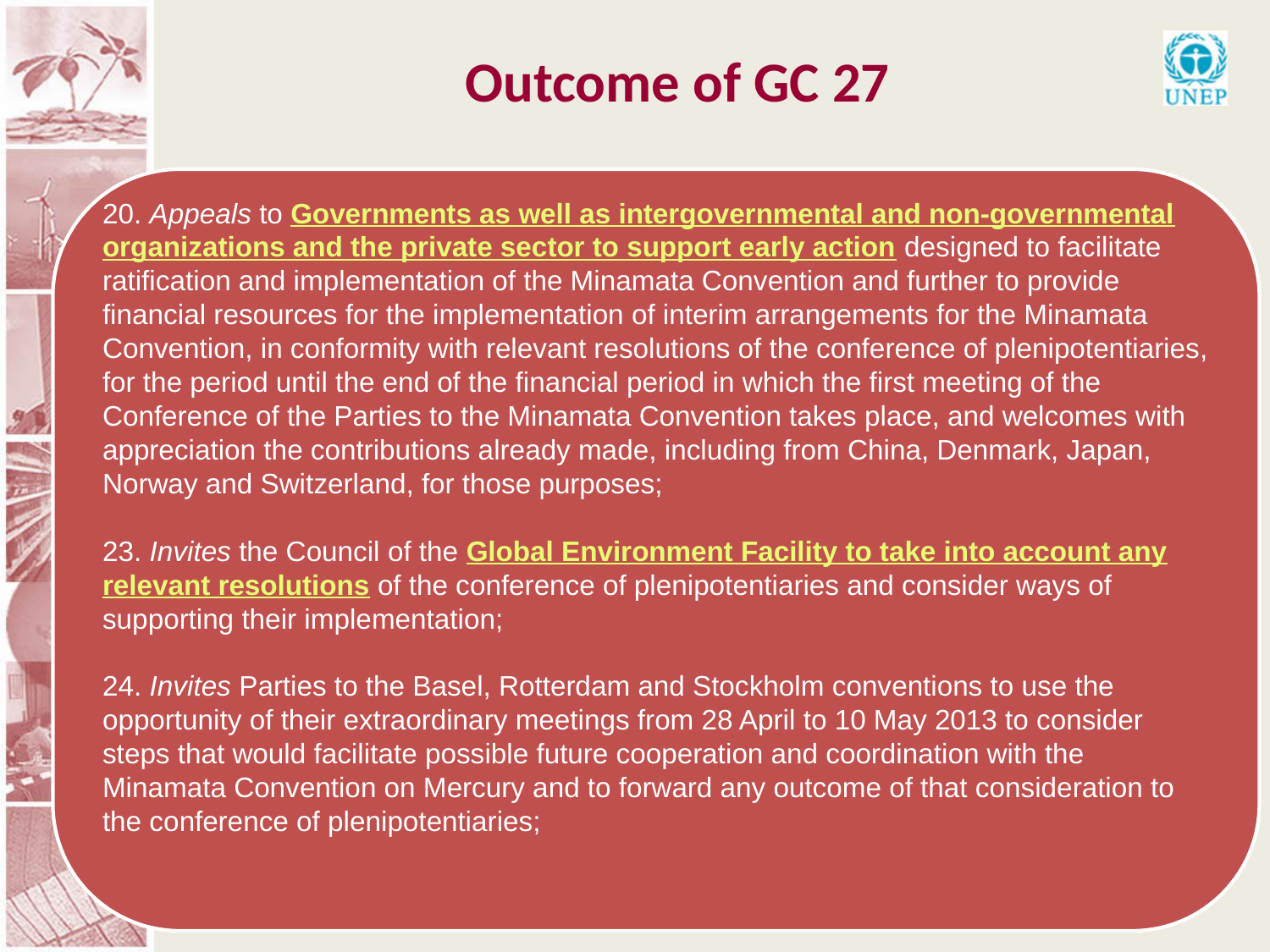

Outcome of GC 27
20. Appeals to Governments as well as intergovernmental and non-governmental organizations and the private sector to support early action designed to facilitate ratification and implementation of the Minamata Convention and further to provide financial resources for the implementation of interim arrangements for the Minamata Convention, in conformity with relevant resolutions of the conference of plenipotentiaries, for the period until the end of the financial period in which the first meeting of the Conference of the Parties to the Minamata Convention takes place, and welcomes with appreciation the contributions already made, including from China, Denmark, Japan, Norway and Switzerland, for those purposes;

23. Invites the Council of the Global Environment Facility to take into account any relevant resolutions of the conference of plenipotentiaries and consider ways of supporting their implementation;

24. Invites Parties to the Basel, Rotterdam and Stockholm conventions to use the opportunity of their extraordinary meetings from 28 April to 10 May 2013 to consider steps that would facilitate possible future cooperation and coordination with the Minamata Convention on Mercury and to forward any outcome of that consideration to the conference of plenipotentiaries;